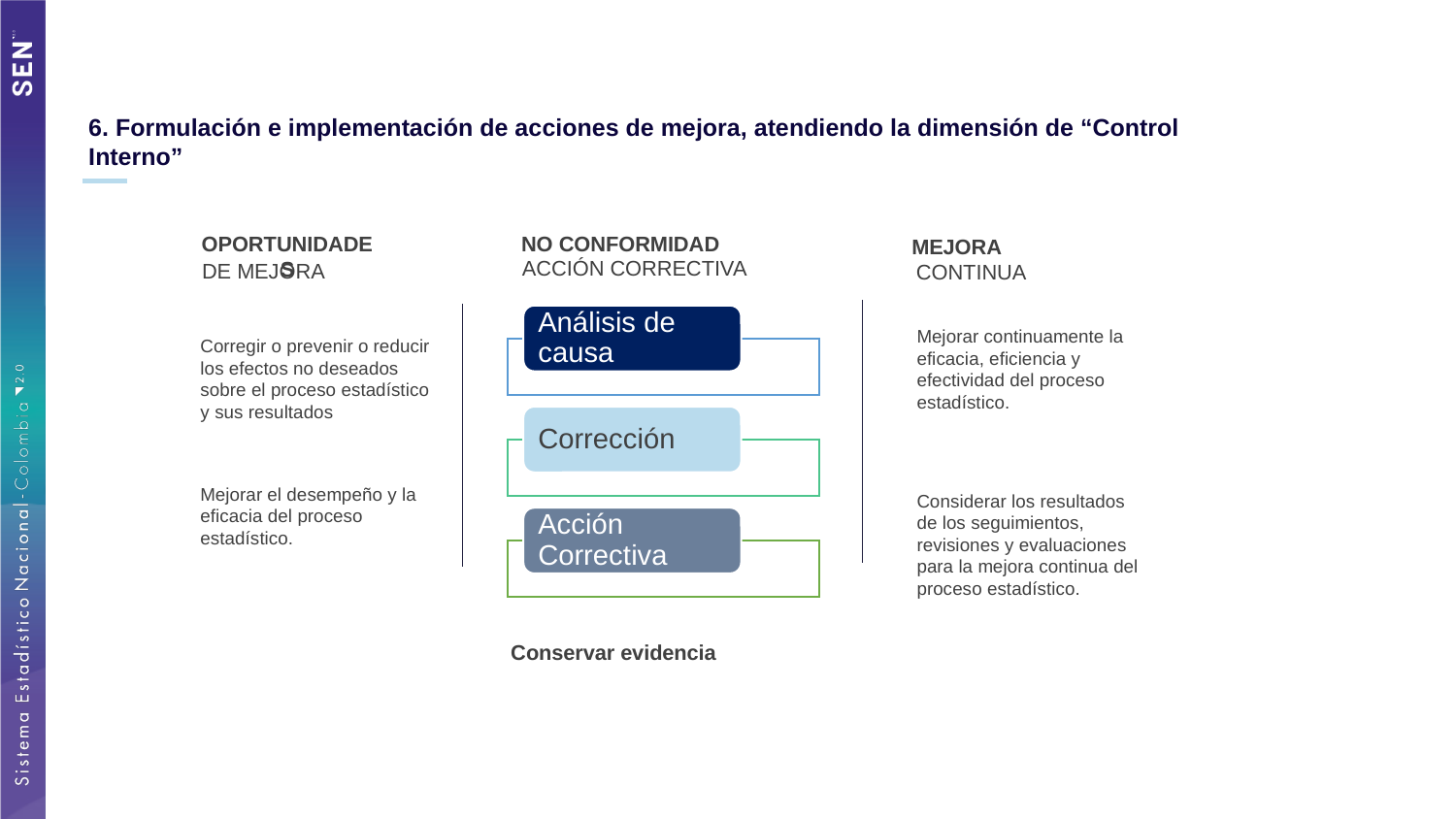

6. Formulación e implementación de acciones de mejora, atendiendo la dimensión de “Control Interno”
OPORTUNIDADES
NO CONFORMIDAD
MEJORA
ACCIÓN CORRECTIVA
DE MEJORA
CONTINUA
Análisis de causa
Corrección
Acción Correctiva
Mejorar continuamente la eficacia, eficiencia y efectividad del proceso estadístico.
Corregir o prevenir o reducir los efectos no deseados sobre el proceso estadístico y sus resultados

Mejorar el desempeño y la eficacia del proceso estadístico.
Considerar los resultados de los seguimientos, revisiones y evaluaciones para la mejora continua del proceso estadístico.
Conservar evidencia